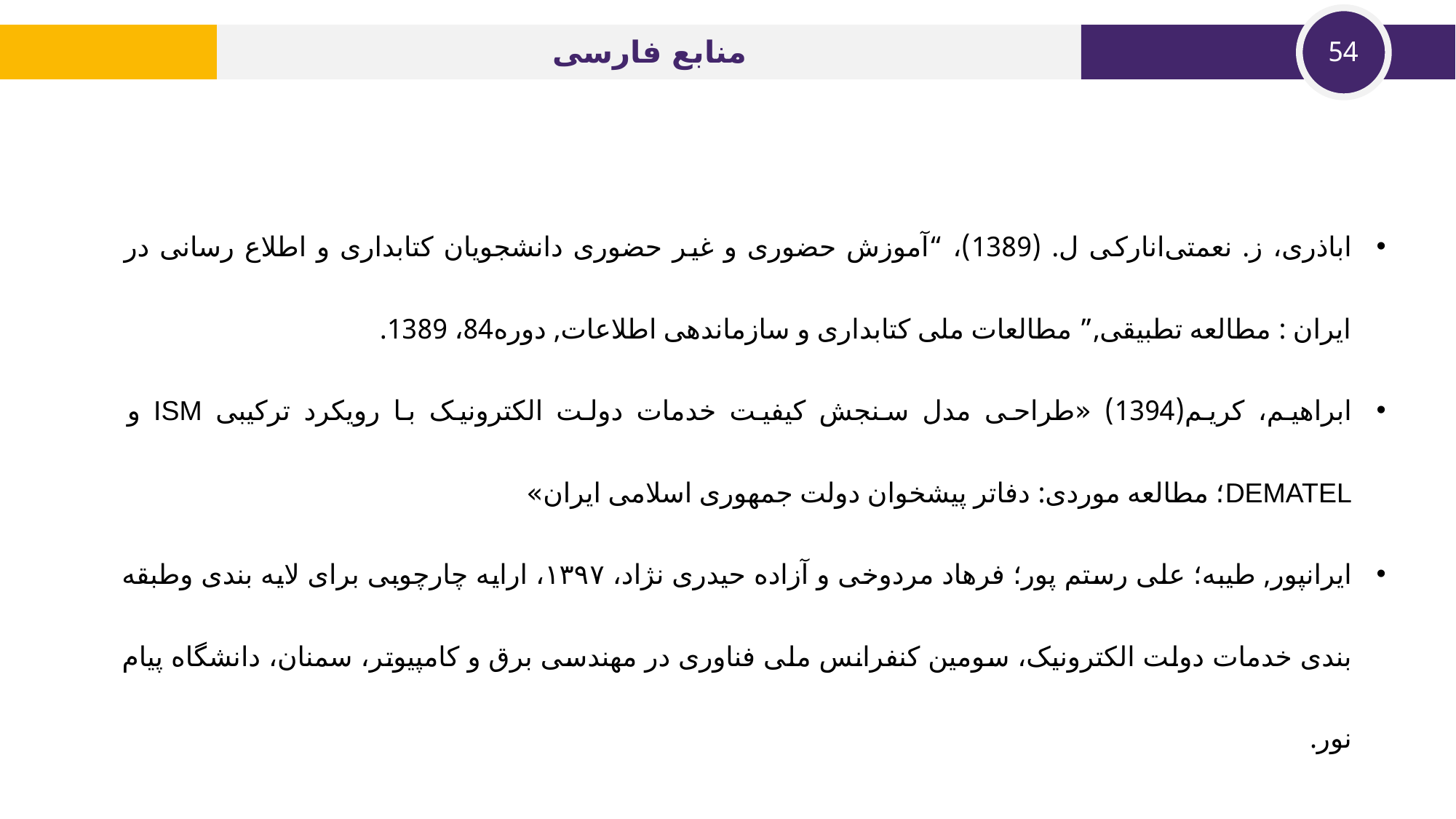

منابع فارسی
‌اباذری، ز. ‌نعمتی‌انارکی ل. (1389)، “آموزش حضوری و غیر حضوری دانشجویان کتابداری و اطلاع رسانی در ایران : مطالعه تطبیقی,” مطالعات ملی کتابداری و سازماندهی اطلاعات, دوره84، 1389.
ابراهیم، کریم(1394) «طراحی مدل سنجش کیفیت خدمات دولت الکترونیک با رویکرد ترکیبی ISM و DEMATEL؛ مطالعه موردی: دفاتر پیشخوان دولت جمهوری اسلامی ایران»
ایرانپور, طیبه؛ علی رستم پور؛ فرهاد مردوخی و آزاده حیدری نژاد، ۱۳۹۷، ارایه چارچوبی برای لایه بندی وطبقه بندی خدمات دولت الکترونیک، سومین کنفرانس ملی فناوری در مهندسی برق و کامپیوتر، سمنان، دانشگاه پیام نور.